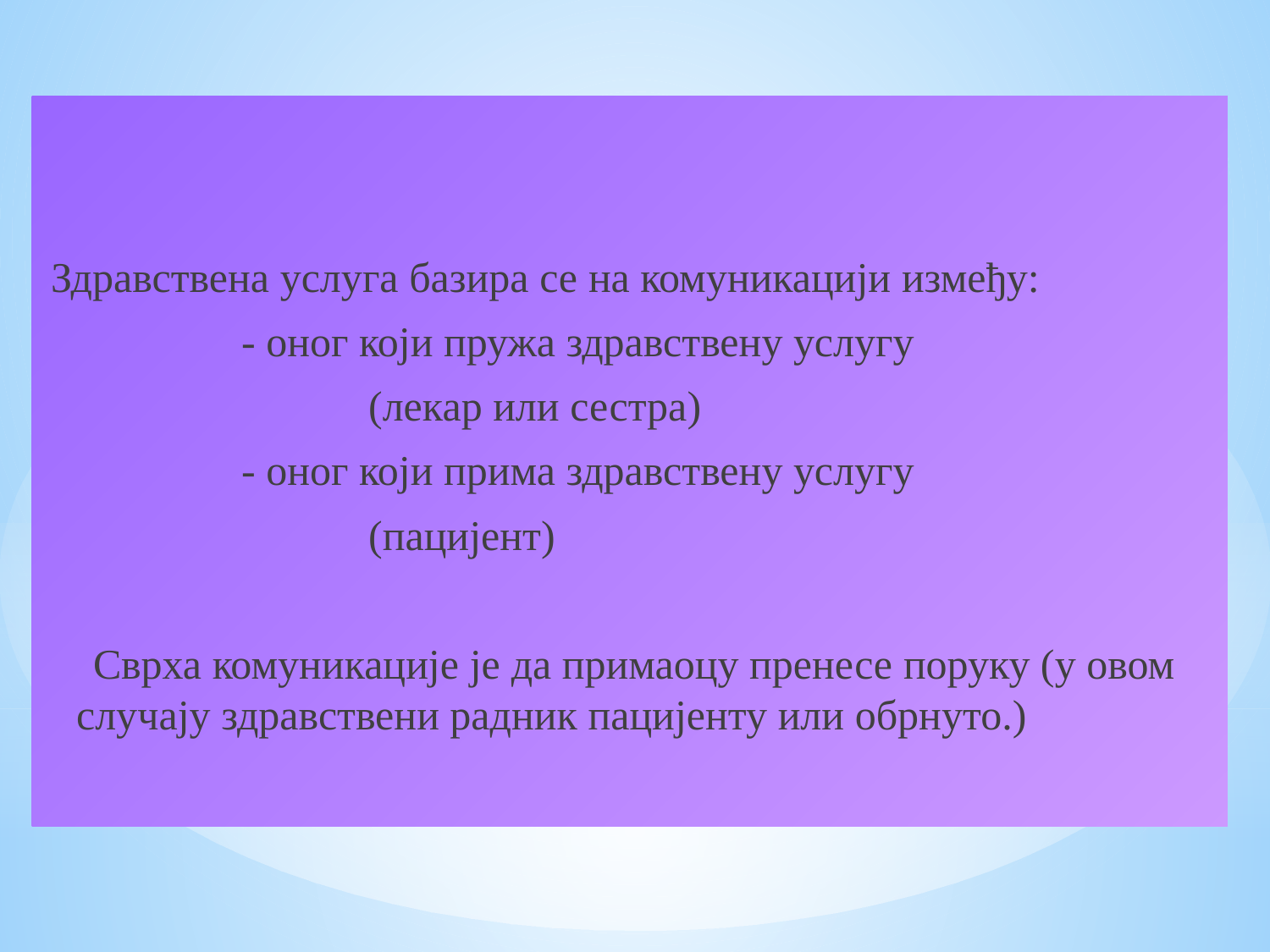

Здравствена услуга базира се на комуникацији између:
                  - оног који пружа здравствену услугу
                              (лекар или сестра)
                  - оног који прима здравствену услугу
                              (пацијент)

    Сврха комуникације је да примаоцу пренесе поруку (у овом случају здравствени радник пацијенту или обрнуто.)